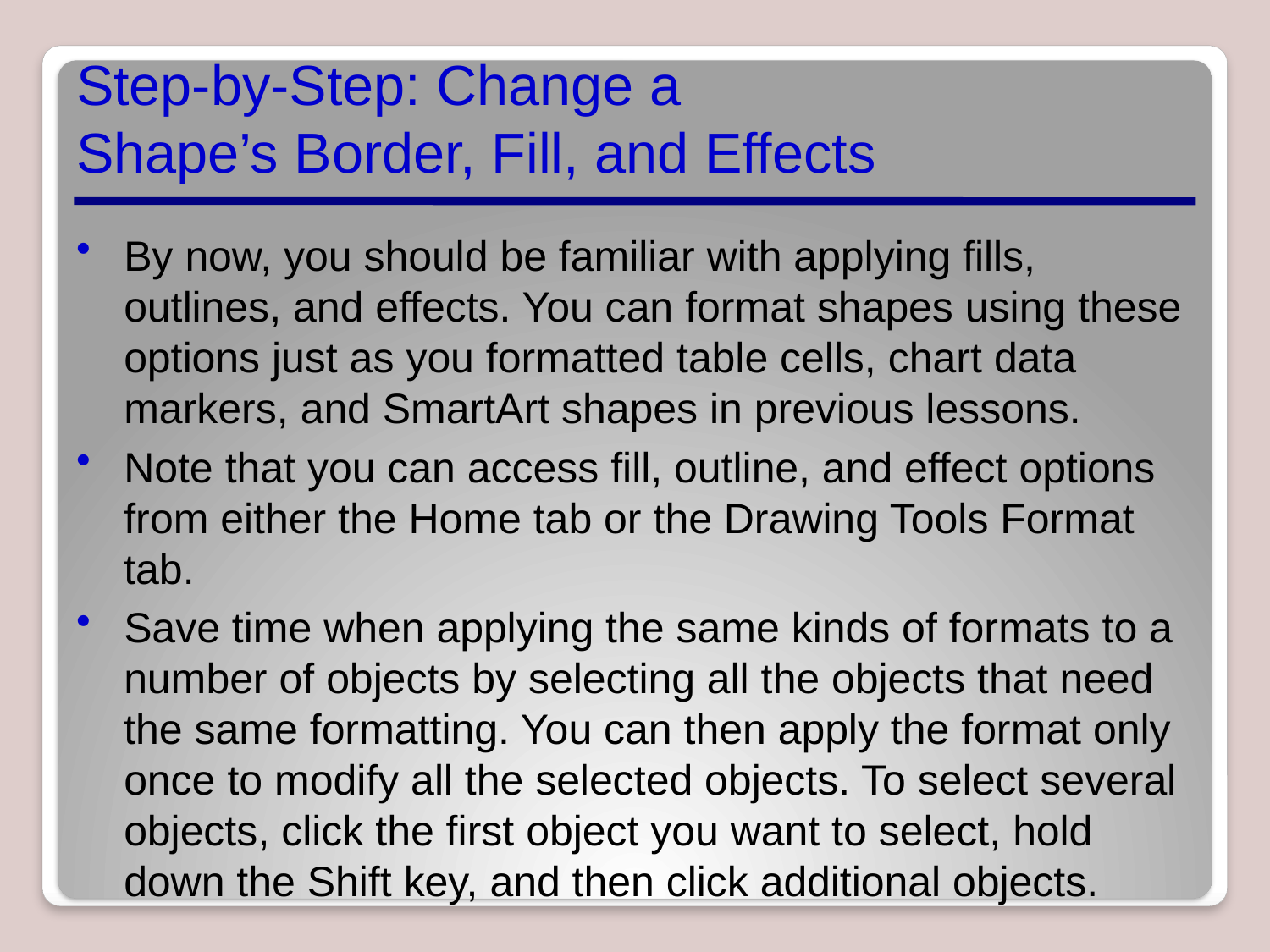

# Step-by-Step: Change a Shape’s Border, Fill, and Effects
By now, you should be familiar with applying fills, outlines, and effects. You can format shapes using these options just as you formatted table cells, chart data markers, and SmartArt shapes in previous lessons.
Note that you can access fill, outline, and effect options from either the Home tab or the Drawing Tools Format tab.
Save time when applying the same kinds of formats to a number of objects by selecting all the objects that need the same formatting. You can then apply the format only once to modify all the selected objects. To select several objects, click the first object you want to select, hold down the Shift key, and then click additional objects.